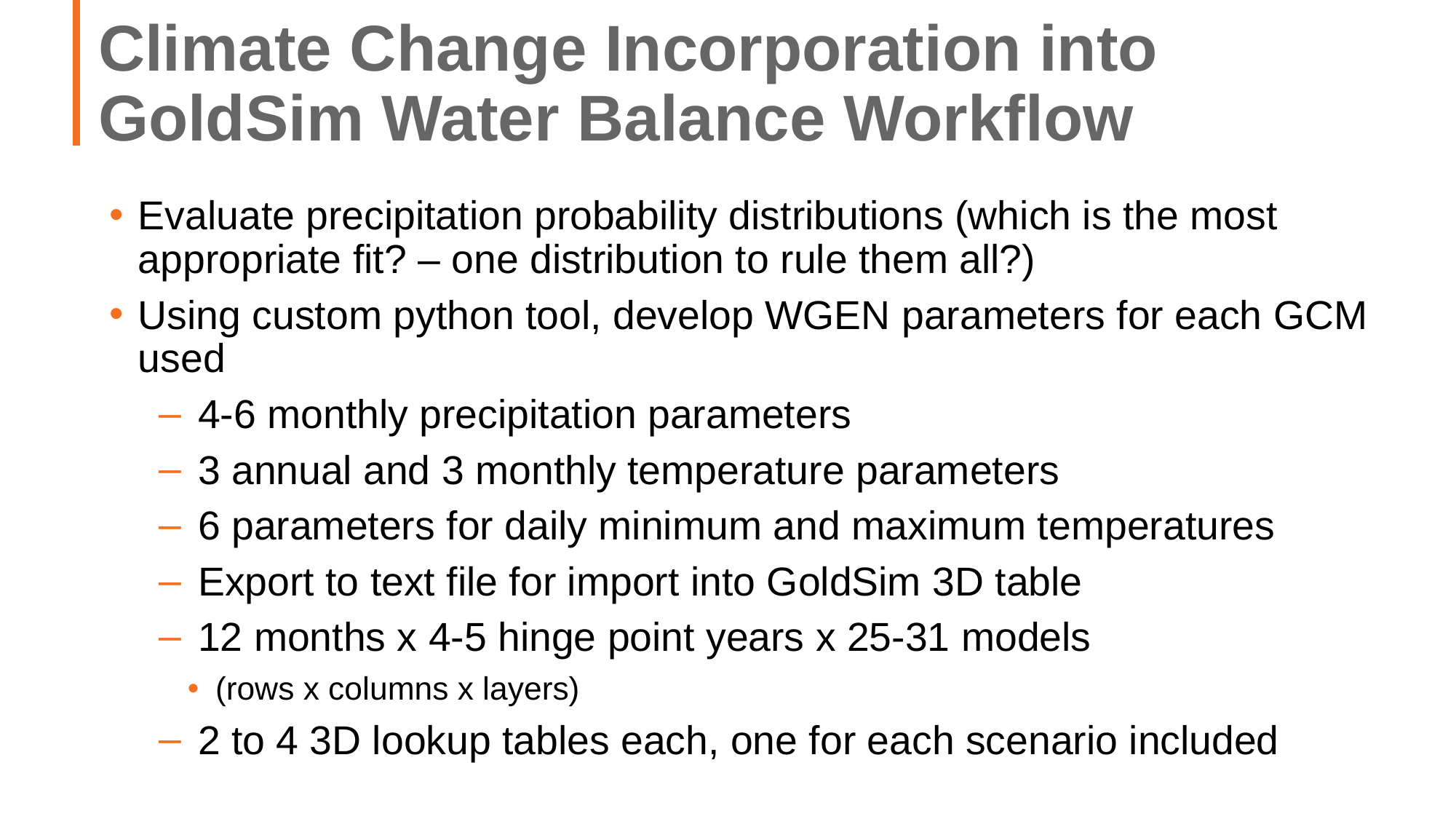

# Climate Change Incorporation into GoldSim Water Balance Workflow
Evaluate precipitation probability distributions (which is the most appropriate fit? – one distribution to rule them all?)
Using custom python tool, develop WGEN parameters for each GCM used
4-6 monthly precipitation parameters
3 annual and 3 monthly temperature parameters
6 parameters for daily minimum and maximum temperatures
Export to text file for import into GoldSim 3D table
12 months x 4-5 hinge point years x 25-31 models
(rows x columns x layers)
2 to 4 3D lookup tables each, one for each scenario included